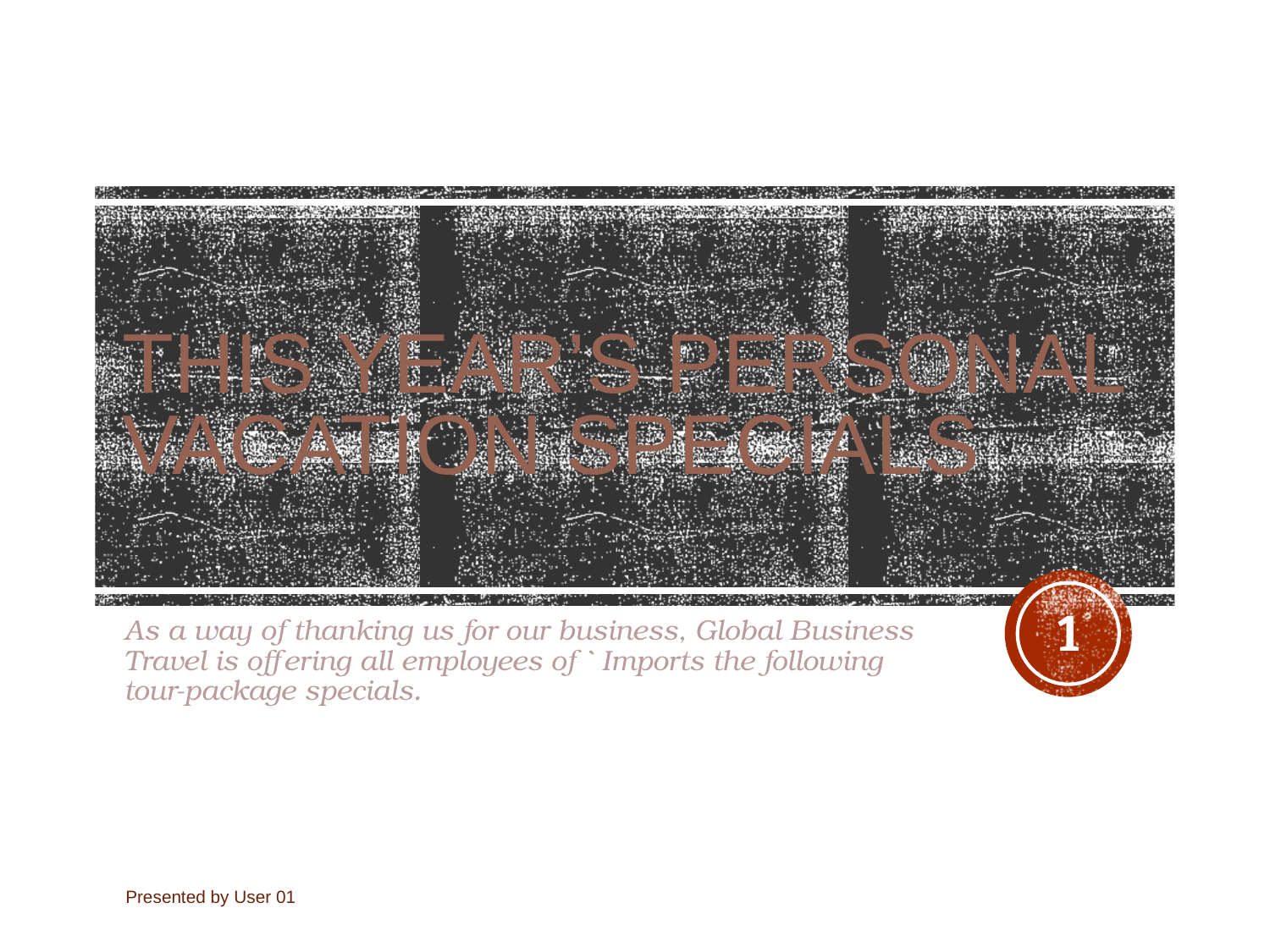

# This Year’s Personal Vacation Specials
1
As a way of thanking us for our business, Global Business Travel is offering all employees of ` Imports the following tour-package specials.
Presented by User 01